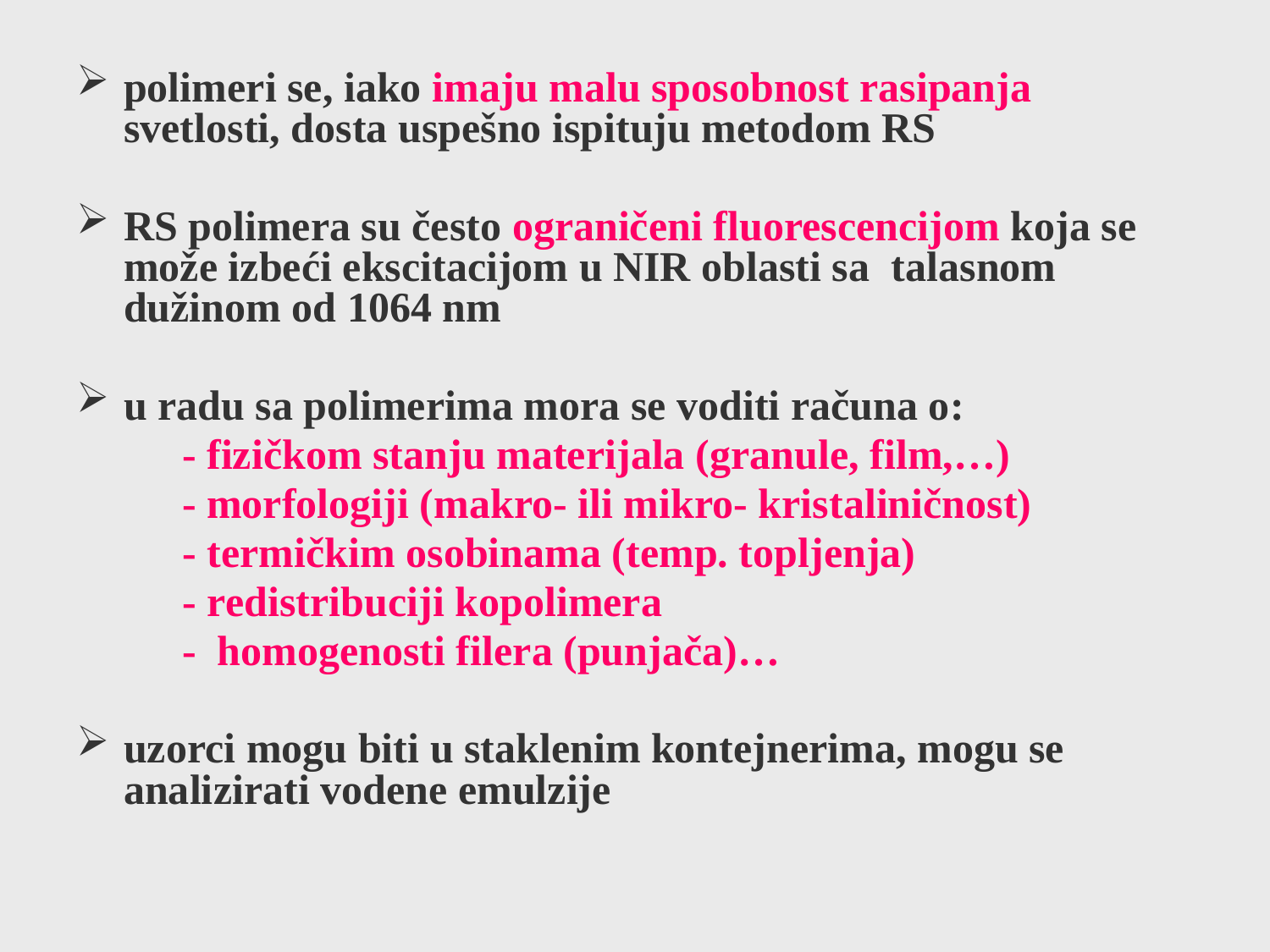

polimeri se, iako imaju malu sposobnost rasipanja  svetlosti, dosta uspešno ispituju metodom RS

RS polimera su često ograničeni fluorescencijom koja se može izbeći ekscitacijom u NIR oblasti sa  talasnom dužinom od 1064 nm

u radu sa polimerima mora se voditi računa o:
          - fizičkom stanju materijala (granule, film,…)
          - morfologiji (makro- ili mikro- kristaliničnost)
          - termičkim osobinama (temp. topljenja)
          - redistribuciji kopolimera
          -  homogenosti filera (punjača)…

uzorci mogu biti u staklenim kontejnerima, mogu se    analizirati vodene emulzije